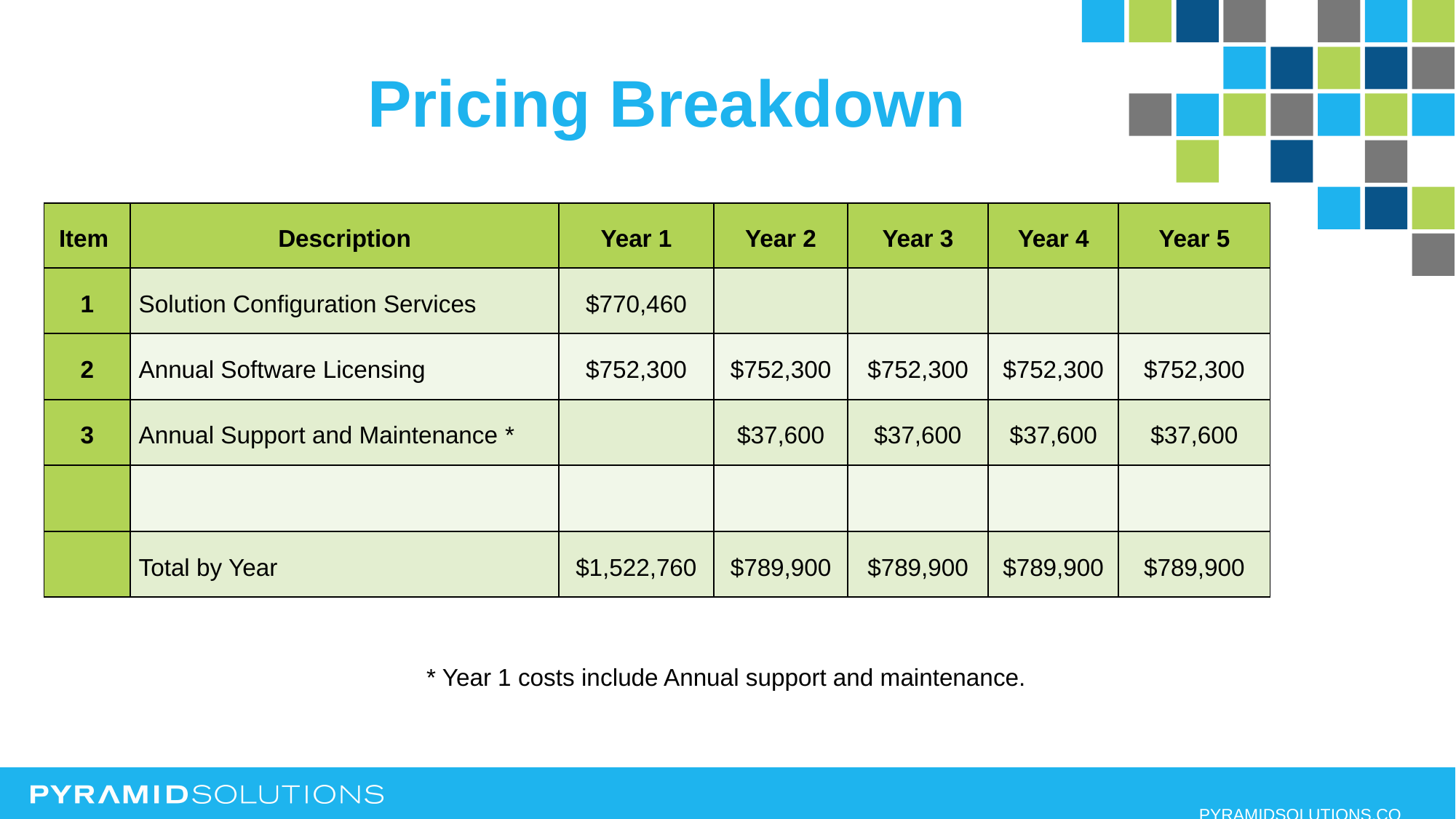

# Pricing Breakdown
| Item | Description | Year 1 | Year 2 | Year 3 | Year 4 | Year 5 |
| --- | --- | --- | --- | --- | --- | --- |
| 1 | Solution Configuration Services | $770,460 |  |  |  |  |
| 2 | Annual Software Licensing | $752,300 | $752,300 | $752,300 | $752,300 | $752,300 |
| 3 | Annual Support and Maintenance \* |  | $37,600 | $37,600 | $37,600 | $37,600 |
|  |  |  |  |  |  |  |
|  | Total by Year | $1,522,760 | $789,900 | $789,900 | $789,900 | $789,900 |
* Year 1 costs include Annual support and maintenance.